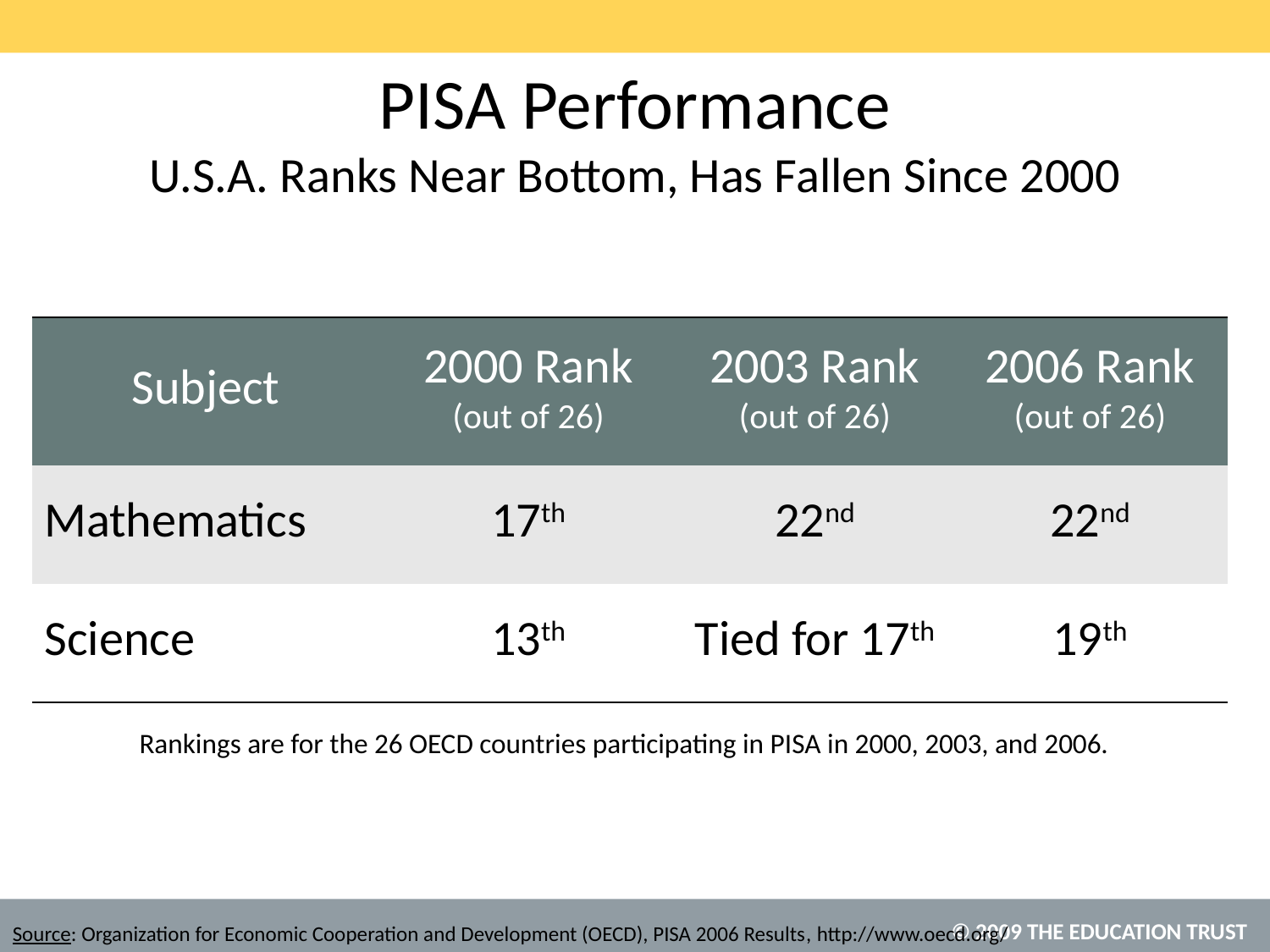

# PISA Performance U.S.A. Ranks Near Bottom, Has Fallen Since 2000
| Subject | 2000 Rank (out of 26) |
| --- | --- |
| Mathematics | 17th |
| Science | 13th |
| 2003 Rank (out of 26) |
| --- |
| 22nd |
| Tied for 17th |
| 2006 Rank (out of 26) |
| --- |
| 22nd |
| 19th |
Rankings are for the 26 OECD countries participating in PISA in 2000, 2003, and 2006.
Source: Organization for Economic Cooperation and Development (OECD), PISA 2006 Results, http://www.oecd.org/